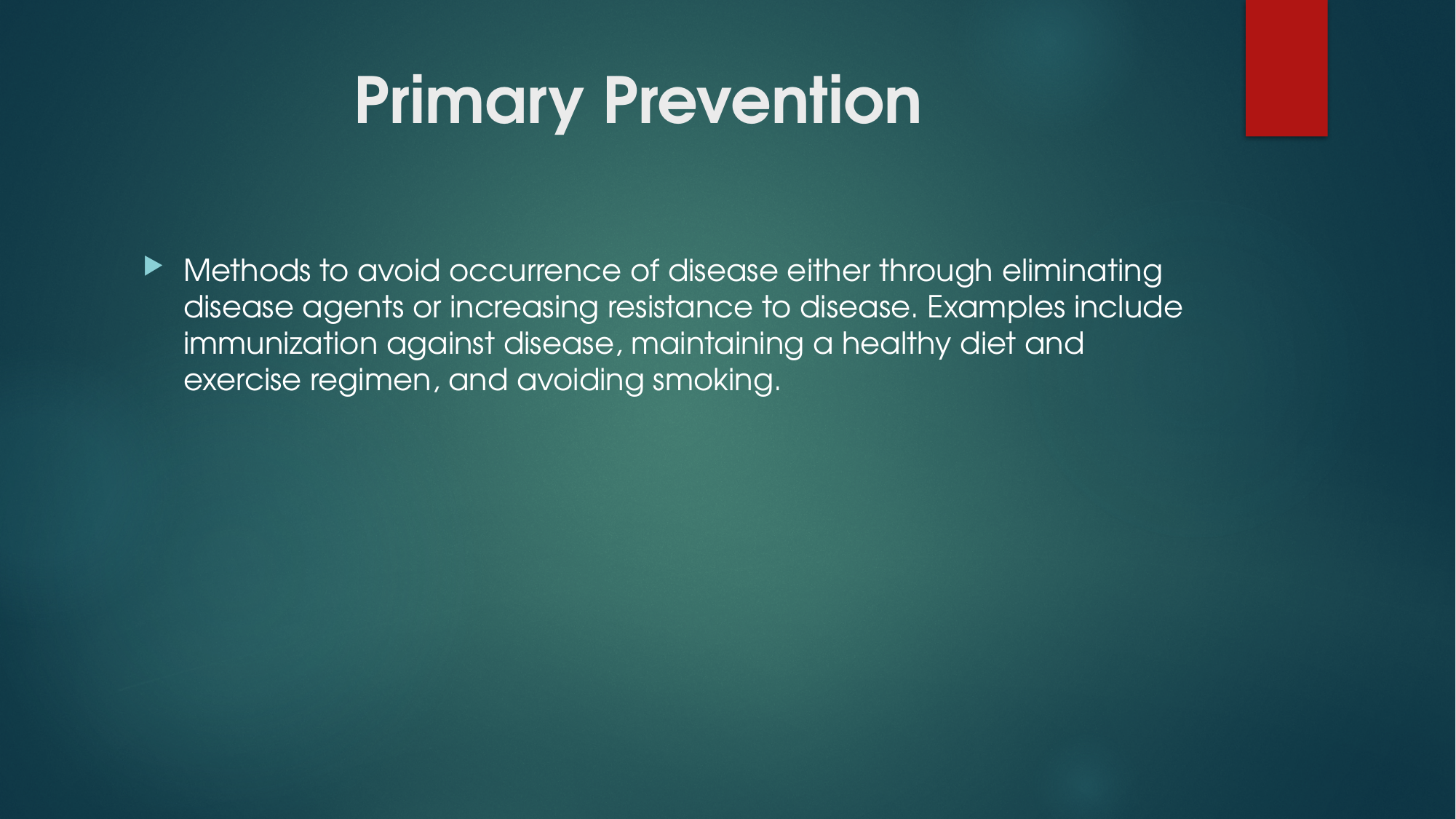

# Primary Prevention
Methods to avoid occurrence of disease either through eliminating disease agents or increasing resistance to disease. Examples include immunization against disease, maintaining a healthy diet and exercise regimen, and avoiding smoking.